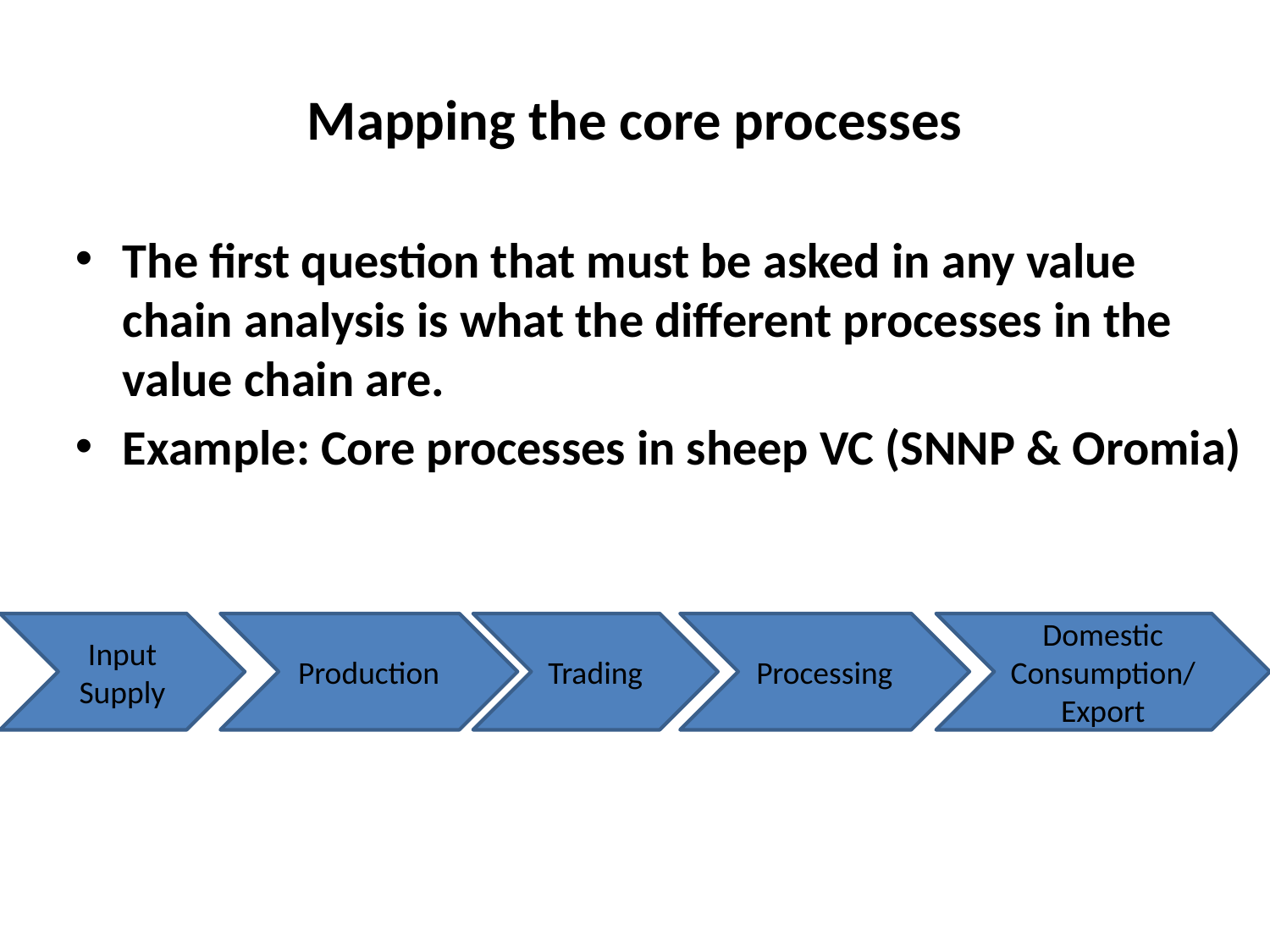

# Mapping the core processes
The first question that must be asked in any value chain analysis is what the different processes in the value chain are.
Example: Core processes in sheep VC (SNNP & Oromia)

Input Supply
Production
Trading
Processing
Domestic Consumption/ Export